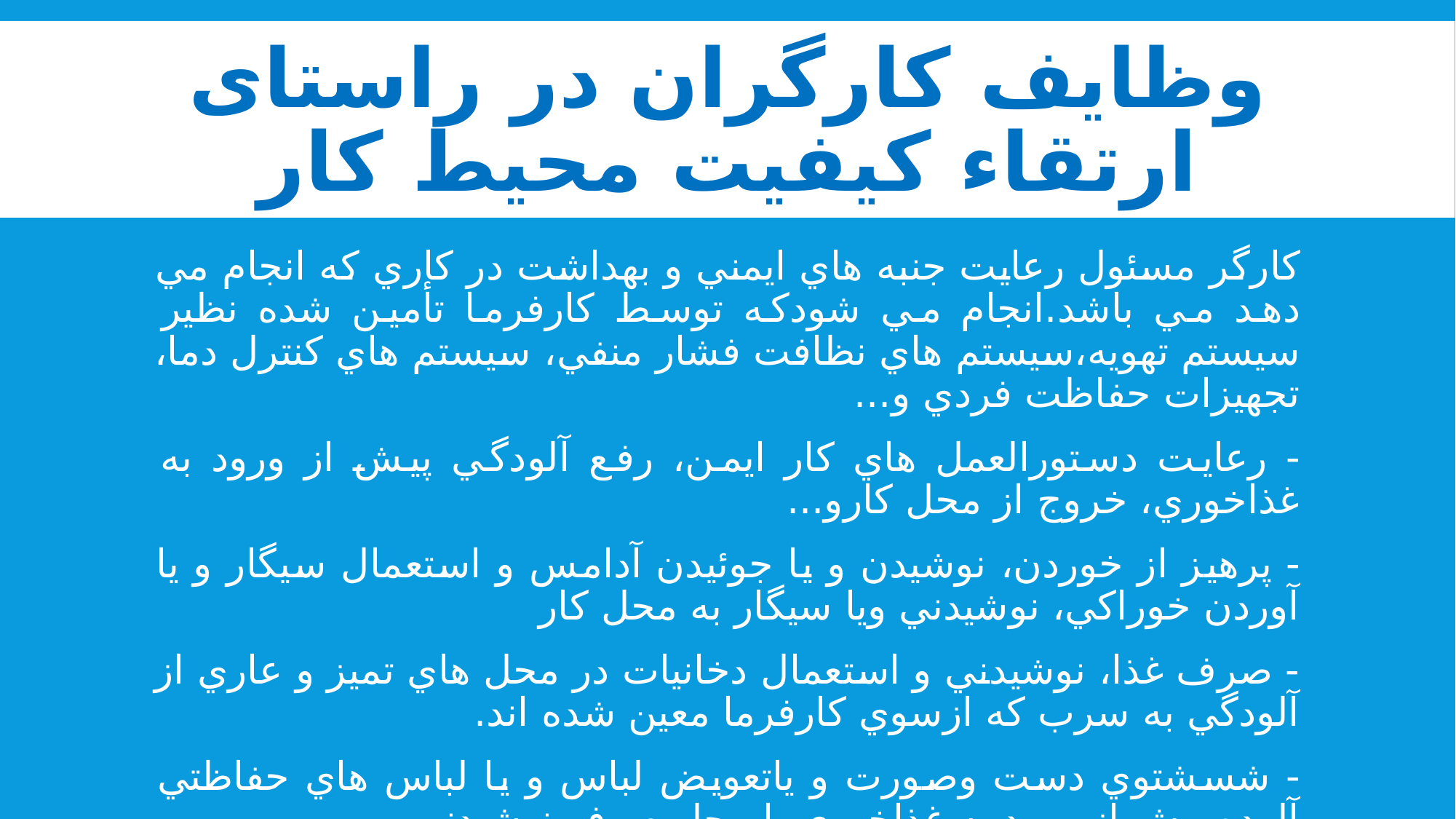

# وظایف کارگران در راستای ارتقاء کیفیت محیط کار
كارگر مسئول رعايت جنبه هاي ايمني و بهداشت در كاري كه انجام مي دهد مي باشد.انجام مي شودكه توسط كارفرما تأمين شده نظير سيستم تهويه،سيستم هاي نظافت فشار منفي، سيستم هاي كنترل دما، تجهيزات حفاظت فردي و...
- رعايت دستورالعمل هاي كار ايمن، رفع آلودگي پيش از ورود به غذاخوري، خروج از محل كارو...
- پرهيز از خوردن، نوشيدن و يا جوئيدن آدامس و استعمال سيگار و يا آوردن خوراكي، نوشيدني ويا سيگار به محل كار
- صرف غذا، نوشيدني و استعمال دخانيات در محل هاي تميز و عاري از آلودگي به سرب كه ازسوي كارفرما معين شده اند.
- شسشتوي دست وصورت و ياتعويض لباس و يا لباس هاي حفاظتي آلوده پيش از ورود به غذاخوري يا محل صرف نوشيدني